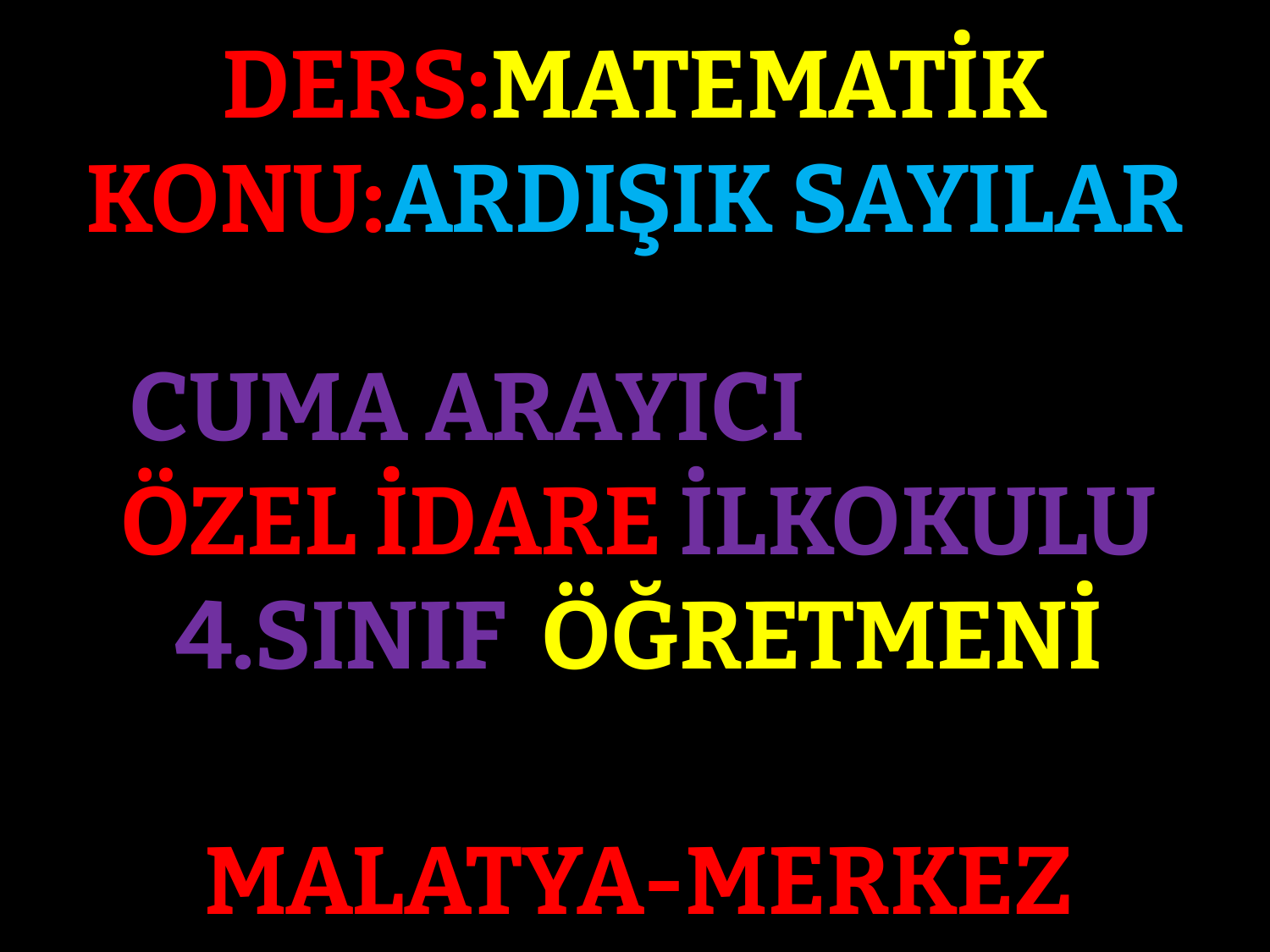

DERS:MATEMATİK
KONU:ARDIŞIK SAYILAR
#
CUMA ARAYICI                     ÖZEL İDARE İLKOKULU 4.SINIF  ÖĞRETMENİ
MALATYA-MERKEZ